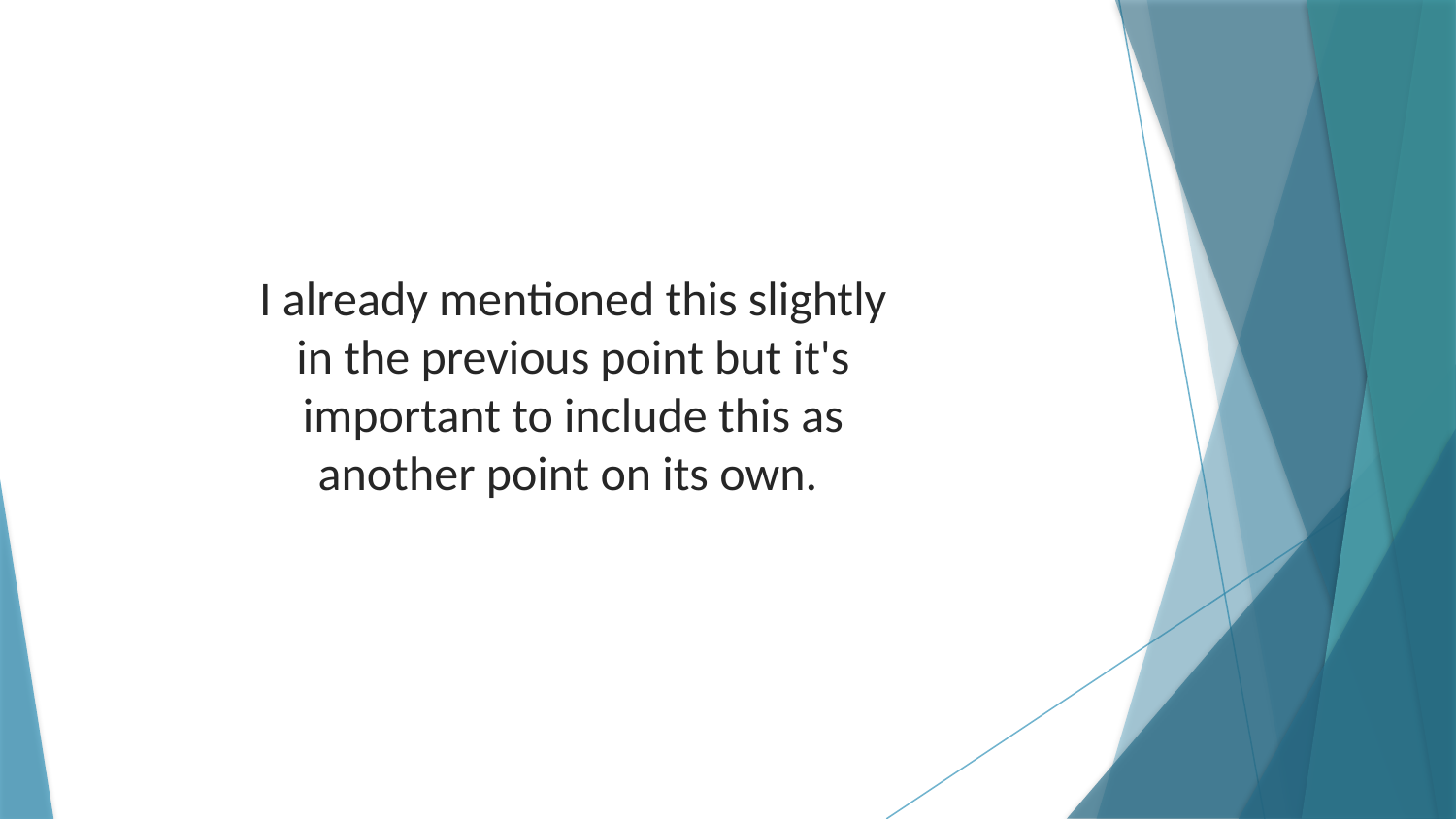

I already mentioned this slightly in the previous point but it's important to include this as another point on its own.